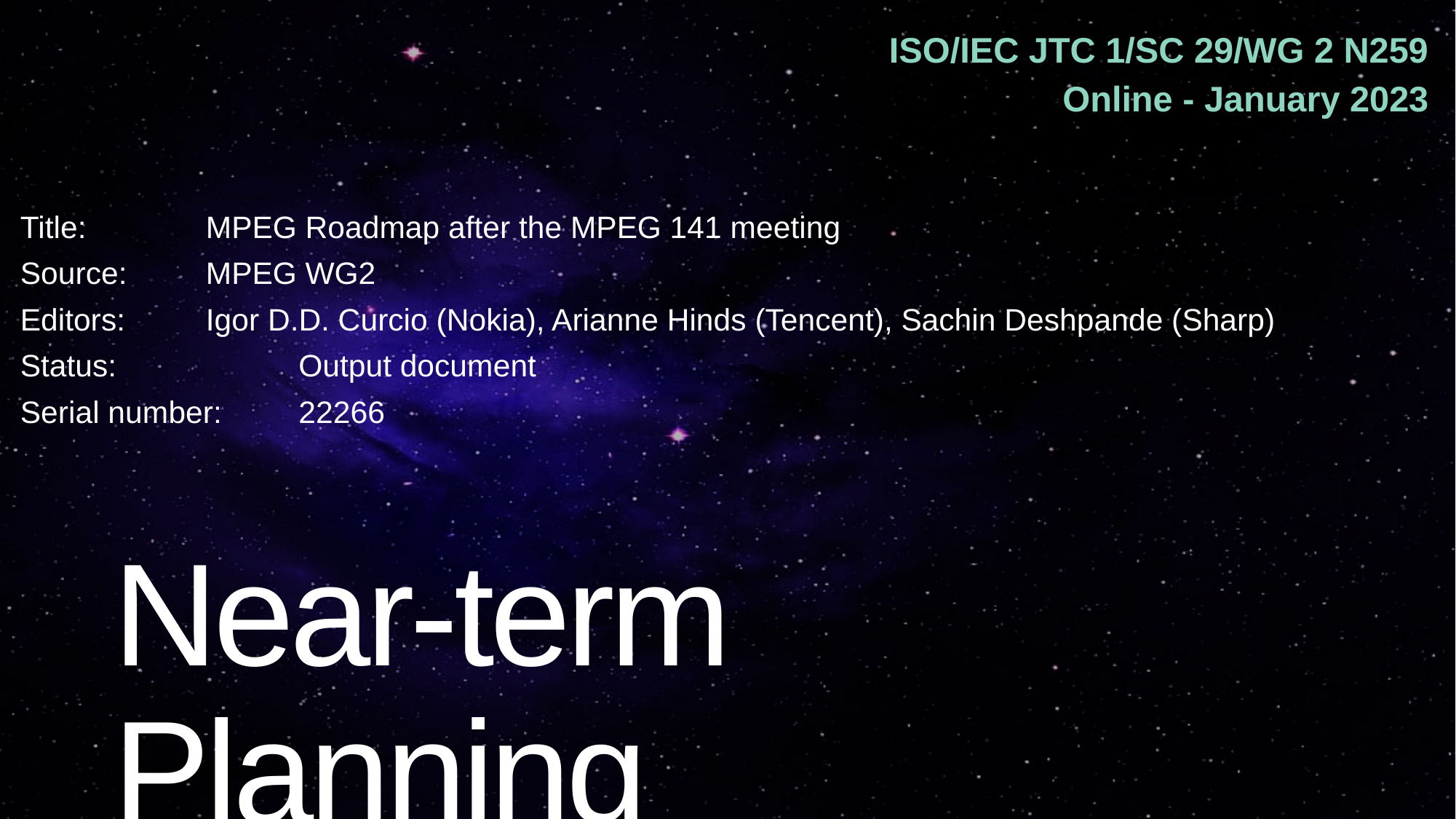

ISO/IEC JTC 1/SC 29/WG 2 N259
Online - January 2023
Title:		MPEG Roadmap after the MPEG 141 meeting
Source: 	MPEG WG2
Editors: 	Igor D.D. Curcio (Nokia), Arianne Hinds (Tencent), Sachin Deshpande (Sharp)
Status: 		Output document
Serial number:	22266
# Near-term Planning